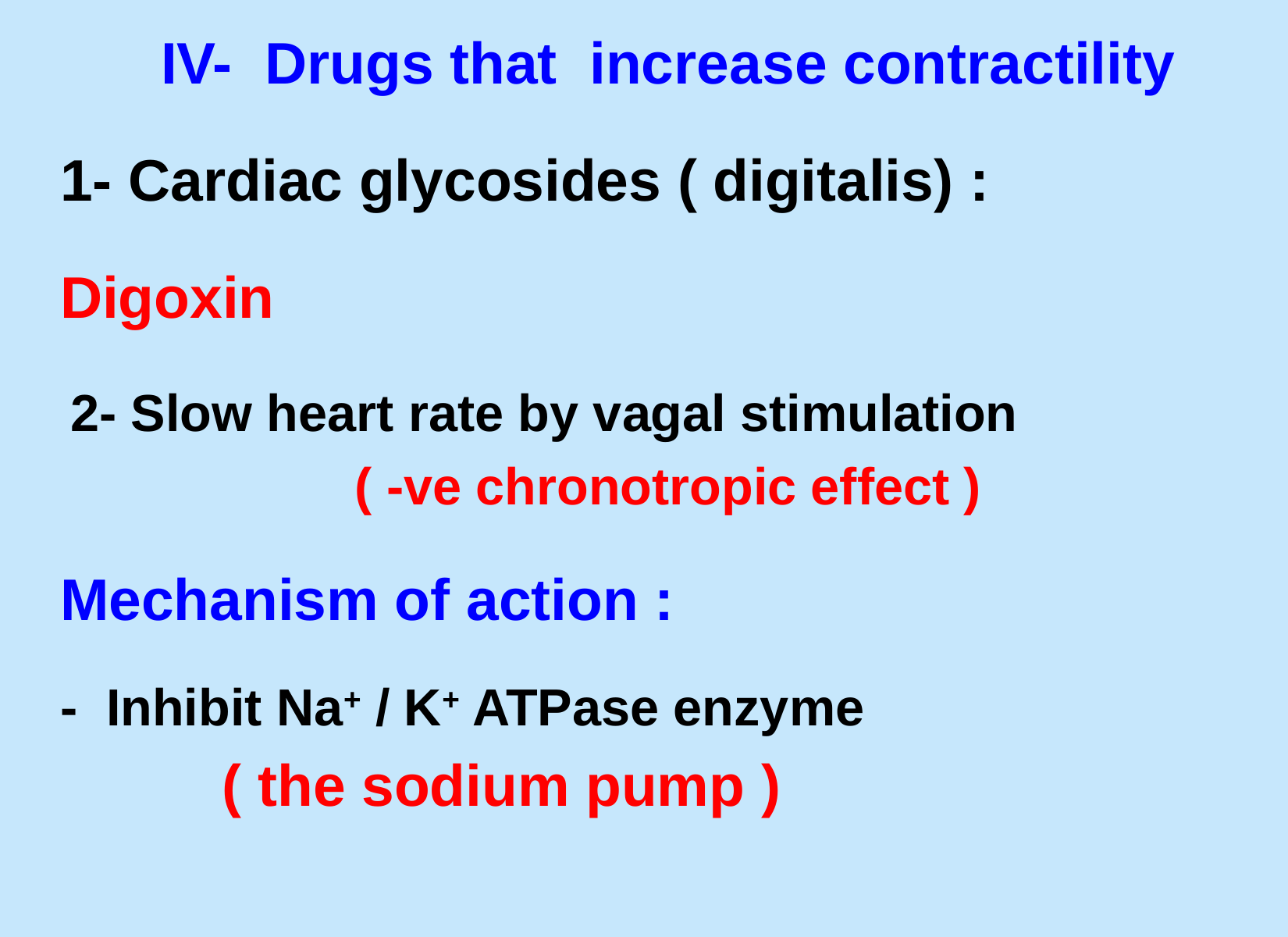

IV-  Drugs that  increase contractility
1- Cardiac glycosides ( digitalis) :
Digoxin

 2- Slow heart rate by vagal stimulation
( -ve chronotropic effect )
Mechanism of action :
-  Inhibit Na+ / K+ ATPase enzyme
          ( the sodium pump )